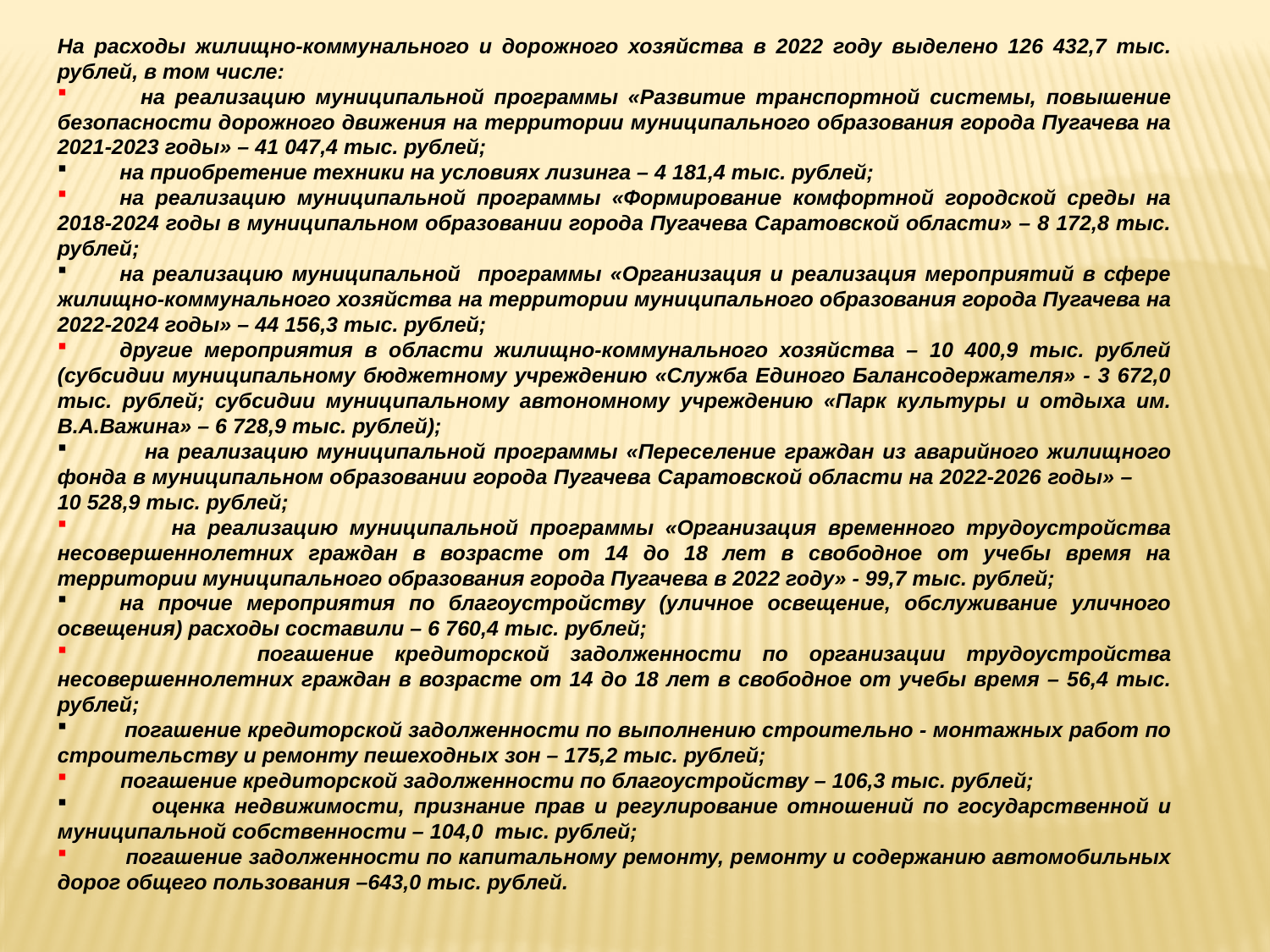

На расходы жилищно-коммунального и дорожного хозяйства в 2022 году выделено 126 432,7 тыс. рублей, в том числе:
     	на реализацию муниципальной программы «Развитие транспортной системы, повышение безопасности дорожного движения на территории муниципального образования города Пугачева на 2021-2023 годы» – 41 047,4 тыс. рублей;
	на приобретение техники на условиях лизинга – 4 181,4 тыс. рублей;
	на реализацию муниципальной программы «Формирование комфортной городской среды на 2018-2024 годы в муниципальном образовании города Пугачева Саратовской области» – 8 172,8 тыс. рублей;
	на реализацию муниципальной  программы «Организация и реализация мероприятий в сфере жилищно-коммунального хозяйства на территории муниципального образования города Пугачева на 2022-2024 годы» – 44 156,3 тыс. рублей;
	другие мероприятия в области жилищно-коммунального хозяйства – 10 400,9 тыс. рублей (субсидии муниципальному бюджетному учреждению «Служба Единого Балансодержателя» - 3 672,0 тыс. рублей; субсидии муниципальному автономному учреждению «Парк культуры и отдыха им. В.А.Важина» – 6 728,9 тыс. рублей);
         на реализацию муниципальной программы «Переселение граждан из аварийного жилищного фонда в муниципальном образовании города Пугачева Саратовской области на 2022-2026 годы» –       10 528,9 тыс. рублей;
         на реализацию муниципальной программы «Организация временного трудоустройства несовершеннолетних граждан в возрасте от 14 до 18 лет в свободное от учебы время на территории муниципального образования города Пугачева в 2022 году» - 99,7 тыс. рублей;
	на прочие мероприятия по благоустройству (уличное освещение, обслуживание уличного освещения) расходы составили – 6 760,4 тыс. рублей;
         погашение кредиторской задолженности по организации трудоустройства несовершеннолетних граждан в возрасте от 14 до 18 лет в свободное от учебы время – 56,4 тыс. рублей;
         погашение кредиторской задолженности по выполнению строительно - монтажных работ по строительству и ремонту пешеходных зон – 175,2 тыс. рублей;
         погашение кредиторской задолженности по благоустройству – 106,3 тыс. рублей;
         оценка недвижимости, признание прав и регулирование отношений по государственной и муниципальной собственности – 104,0  тыс. рублей;
         погашение задолженности по капитальному ремонту, ремонту и содержанию автомобильных дорог общего пользования –643,0 тыс. рублей.